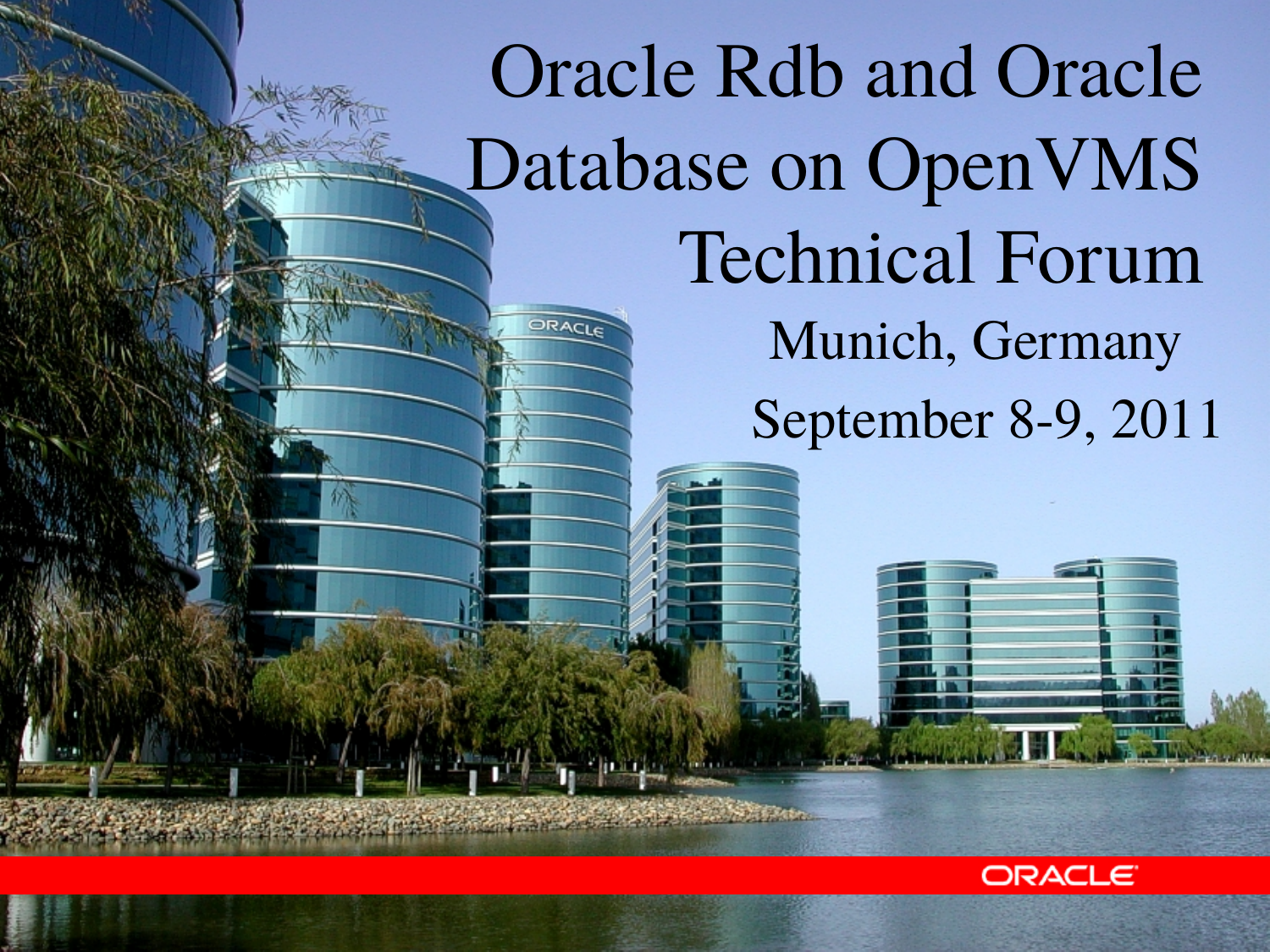

# Oracle Rdb and Oracle Database on OpenVMS Technical Forum
Munich, Germany
September 8-9, 2011